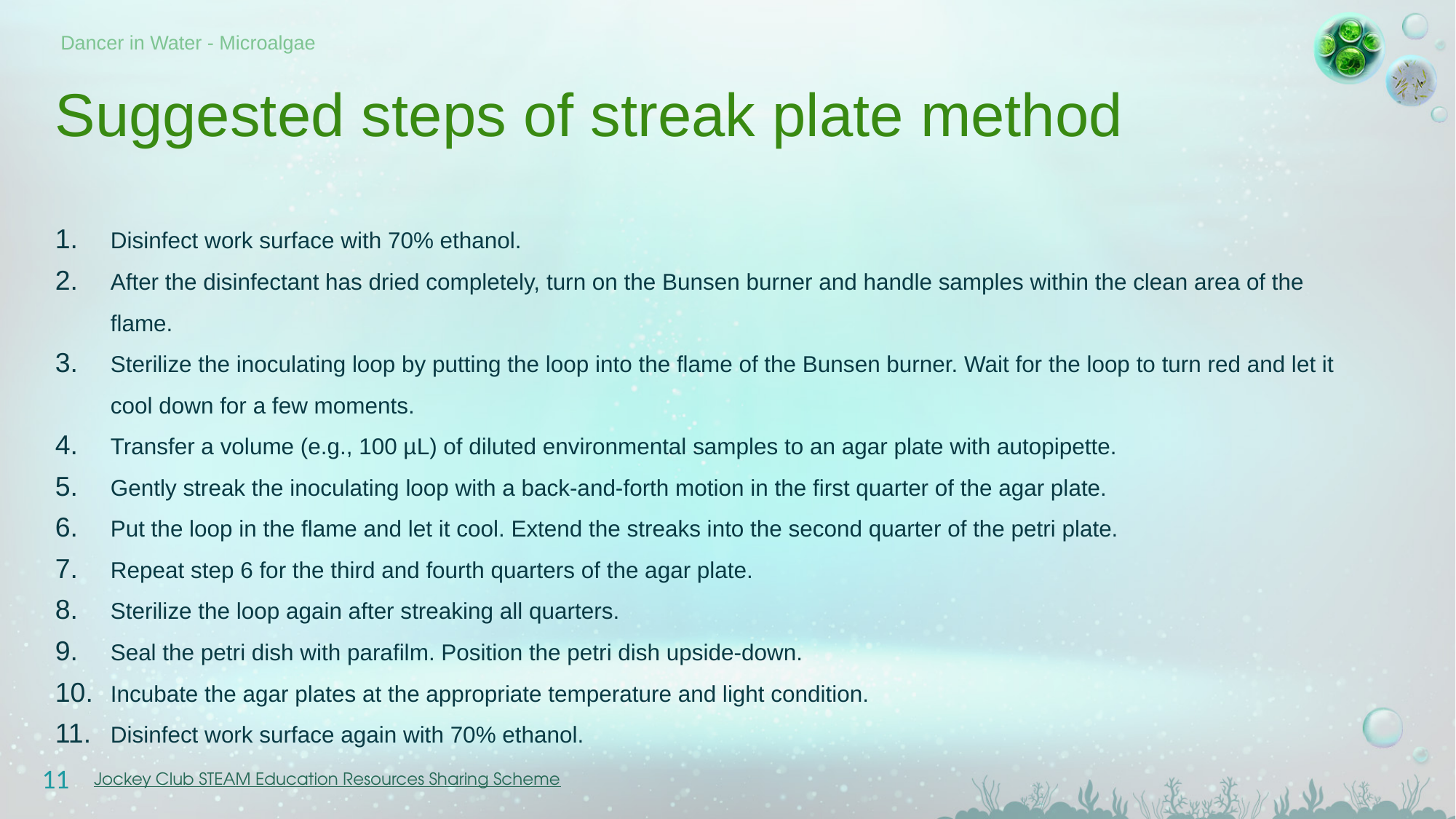

# Suggested steps of streak plate method
Disinfect work surface with 70% ethanol.
After the disinfectant has dried completely, turn on the Bunsen burner and handle samples within the clean area of the flame.
Sterilize the inoculating loop by putting the loop into the flame of the Bunsen burner. Wait for the loop to turn red and let it cool down for a few moments.
Transfer a volume (e.g., 100 µL) of diluted environmental samples to an agar plate with autopipette.
Gently streak the inoculating loop with a back-and-forth motion in the first quarter of the agar plate.
Put the loop in the flame and let it cool. Extend the streaks into the second quarter of the petri plate.
Repeat step 6 for the third and fourth quarters of the agar plate.
Sterilize the loop again after streaking all quarters.
Seal the petri dish with parafilm. Position the petri dish upside-down.
Incubate the agar plates at the appropriate temperature and light condition.
Disinfect work surface again with 70% ethanol.

11